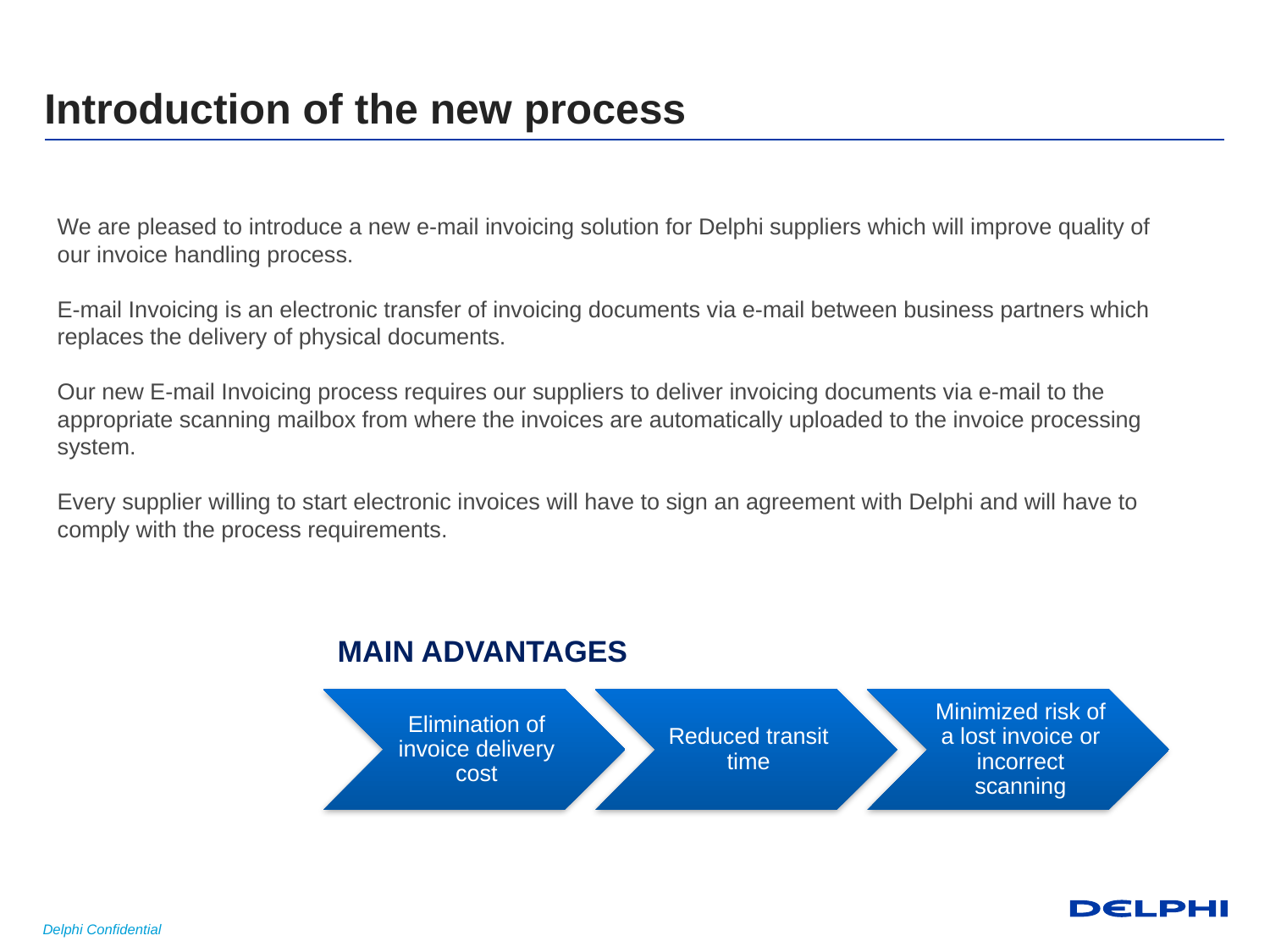

# Introduction of the new process
We are pleased to introduce a new e-mail invoicing solution for Delphi suppliers which will improve quality of our invoice handling process.

E-mail Invoicing is an electronic transfer of invoicing documents via e-mail between business partners which replaces the delivery of physical documents.

Our new E-mail Invoicing process requires our suppliers to deliver invoicing documents via e-mail to the appropriate scanning mailbox from where the invoices are automatically uploaded to the invoice processing system.

Every supplier willing to start electronic invoices will have to sign an agreement with Delphi and will have to comply with the process requirements.

MAIN ADVANTAGES
Elimination of invoice delivery cost
Reduced transit time
Minimized risk of a lost invoice or incorrect scanning